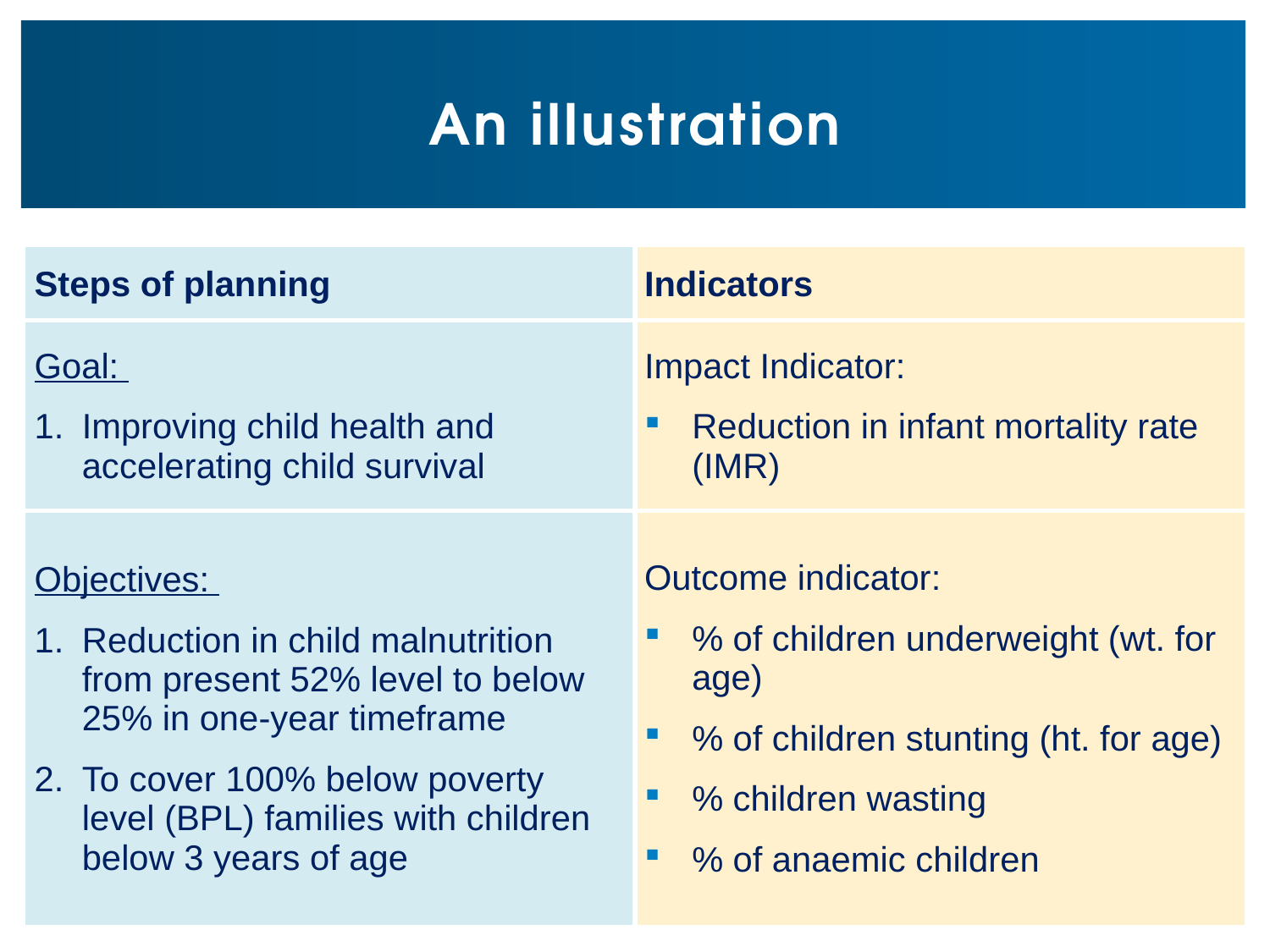

# An illustration
| Steps of planning | Indicators |
| --- | --- |
| Goal: Improving child health and accelerating child survival | Impact Indicator: Reduction in infant mortality rate (IMR) |
| Objectives: Reduction in child malnutrition from present 52% level to below 25% in one-year timeframe To cover 100% below poverty level (BPL) families with children below 3 years of age | Outcome indicator: % of children underweight (wt. for age) % of children stunting (ht. for age) % children wasting % of anaemic children |